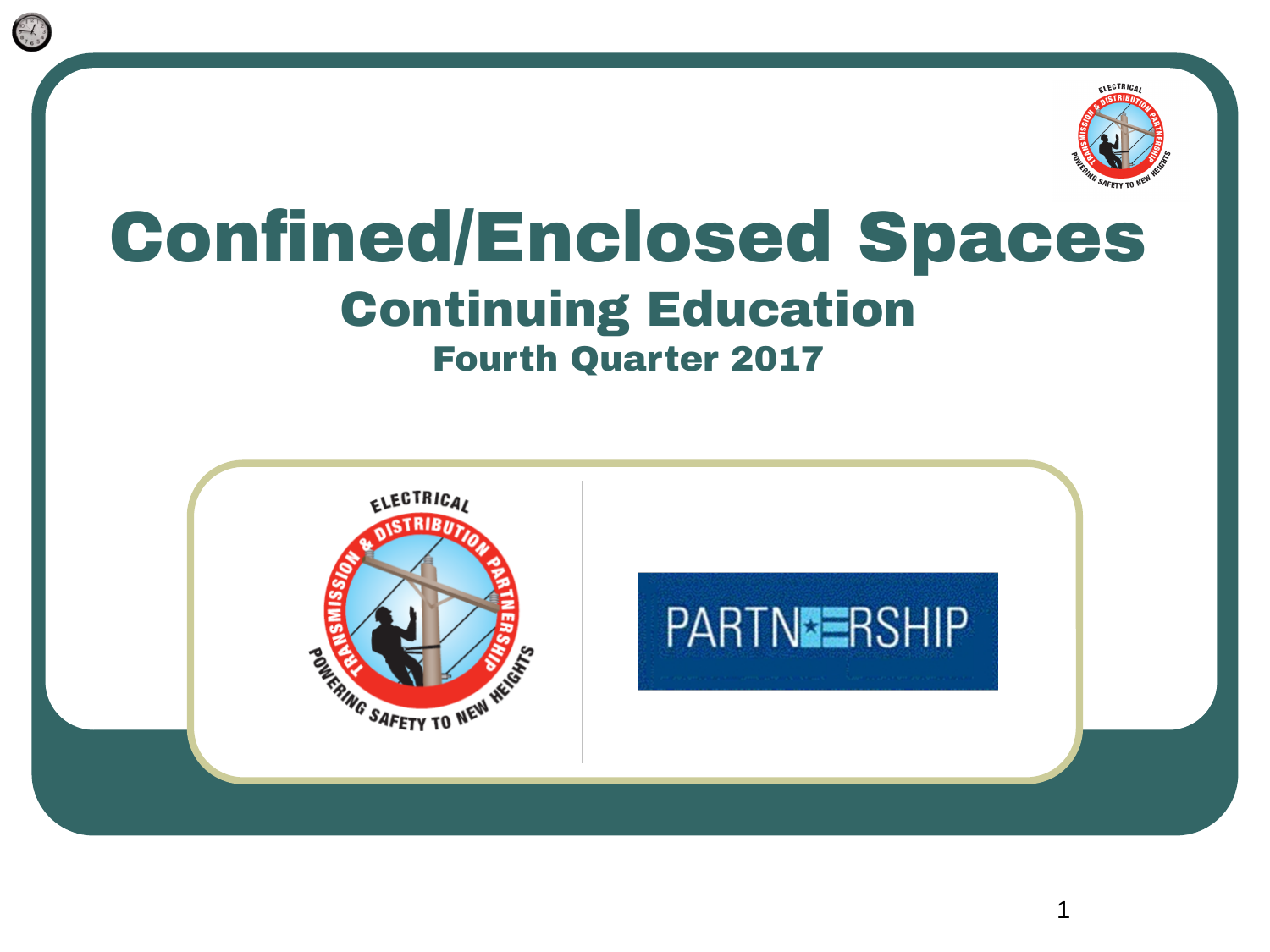

# Confined/Enclosed Spaces Continuing Education Fourth Quarter 2017
1